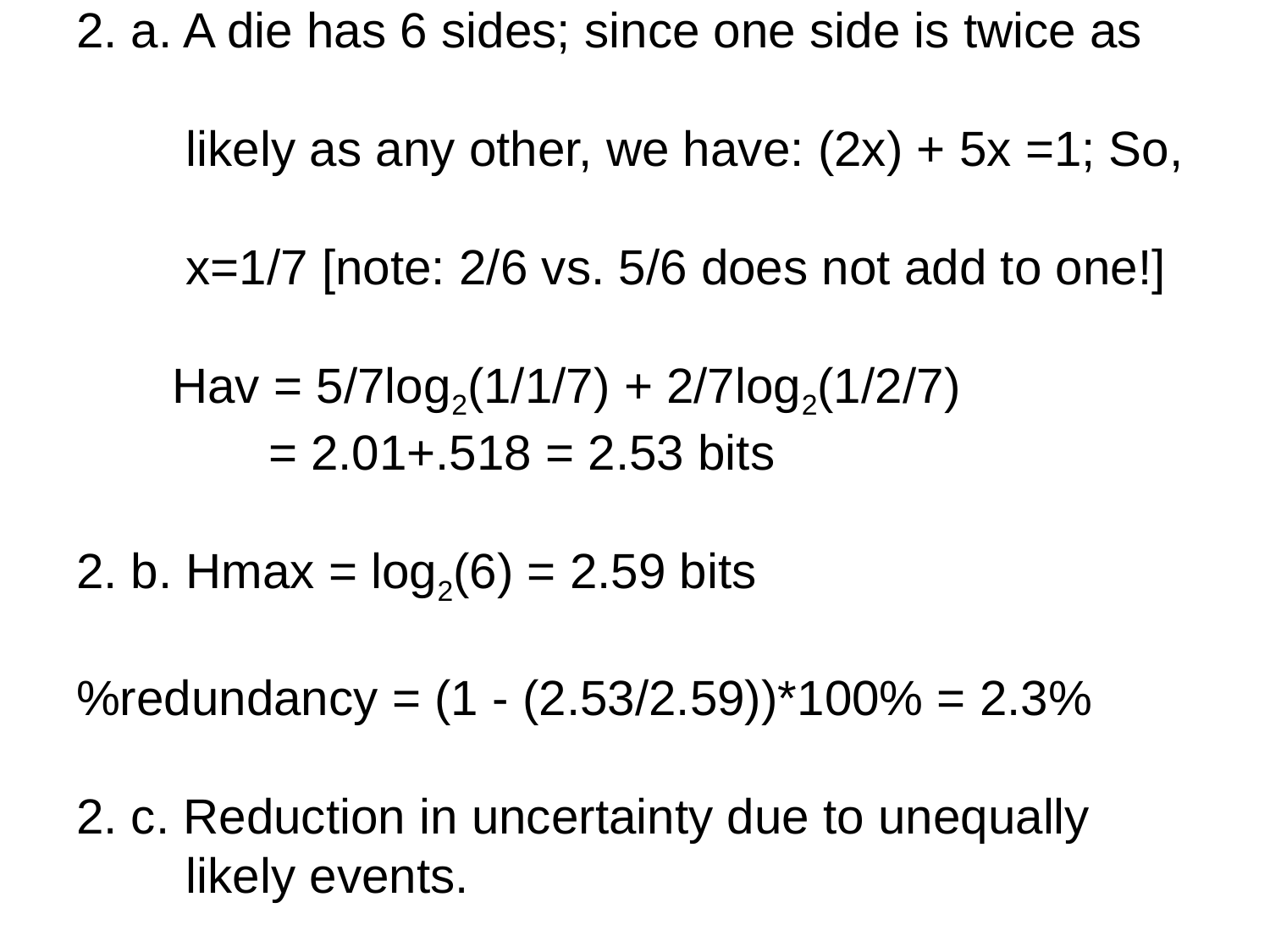

2. a. A die has 6 sides; since one side is twice as
        likely as any other, we have: (2x) + 5x =1; So,
        x=1/7 [note: 2/6 vs. 5/6 does not add to one!]
       Hav = 5/7log2(1/1/7) + 2/7log2(1/2/7)
              = 2.01+.518 = 2.53 bits
2. b. Hmax = log2(6) = 2.59 bits
%redundancy = (1 - (2.53/2.59))*100% = 2.3%
2. c. Reduction in uncertainty due to unequally
        likely events.